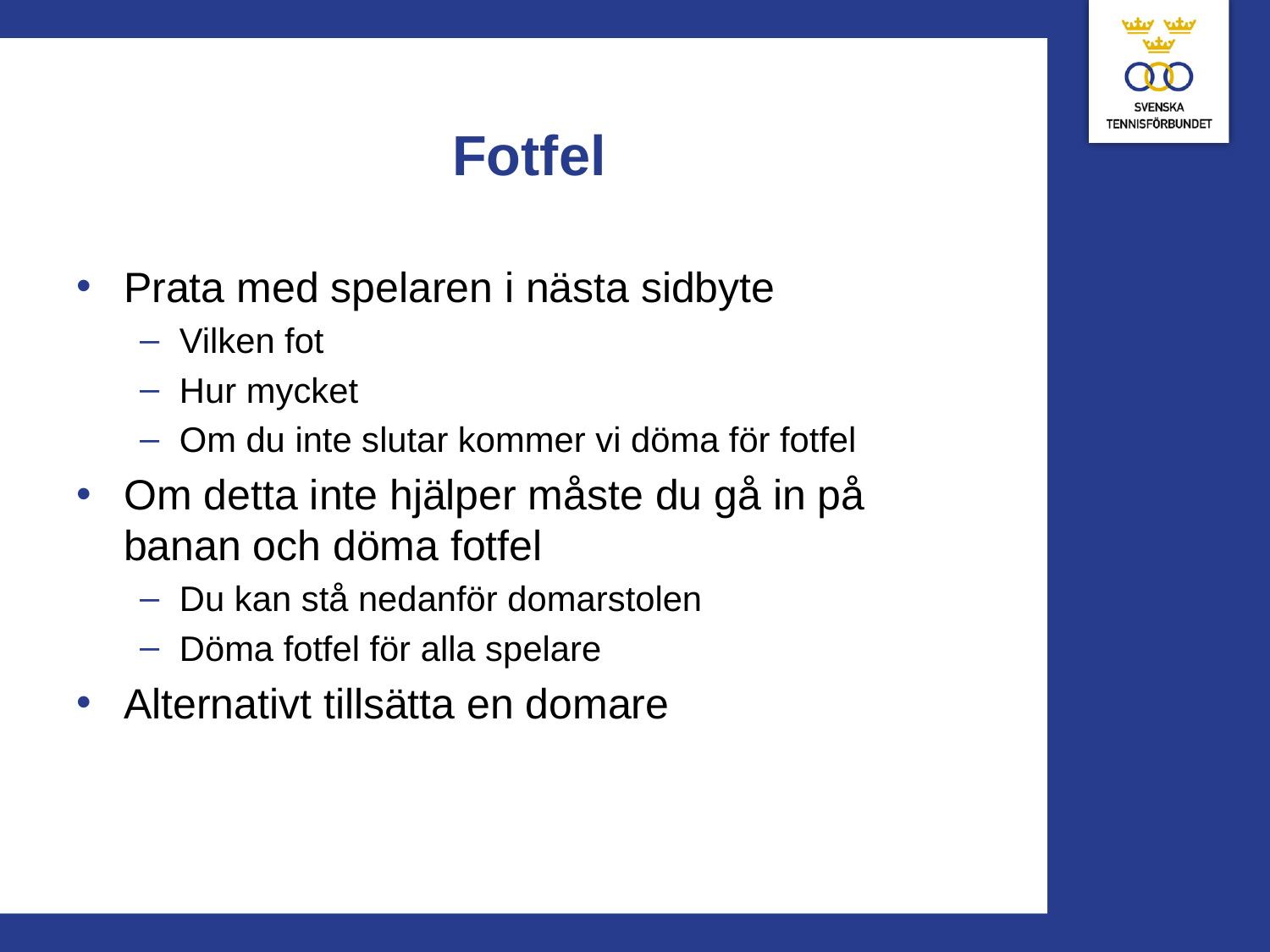

# Fotfel
Prata med spelaren i nästa sidbyte
Vilken fot
Hur mycket
Om du inte slutar kommer vi döma för fotfel
Om detta inte hjälper måste du gå in på banan och döma fotfel
Du kan stå nedanför domarstolen
Döma fotfel för alla spelare
Alternativt tillsätta en domare